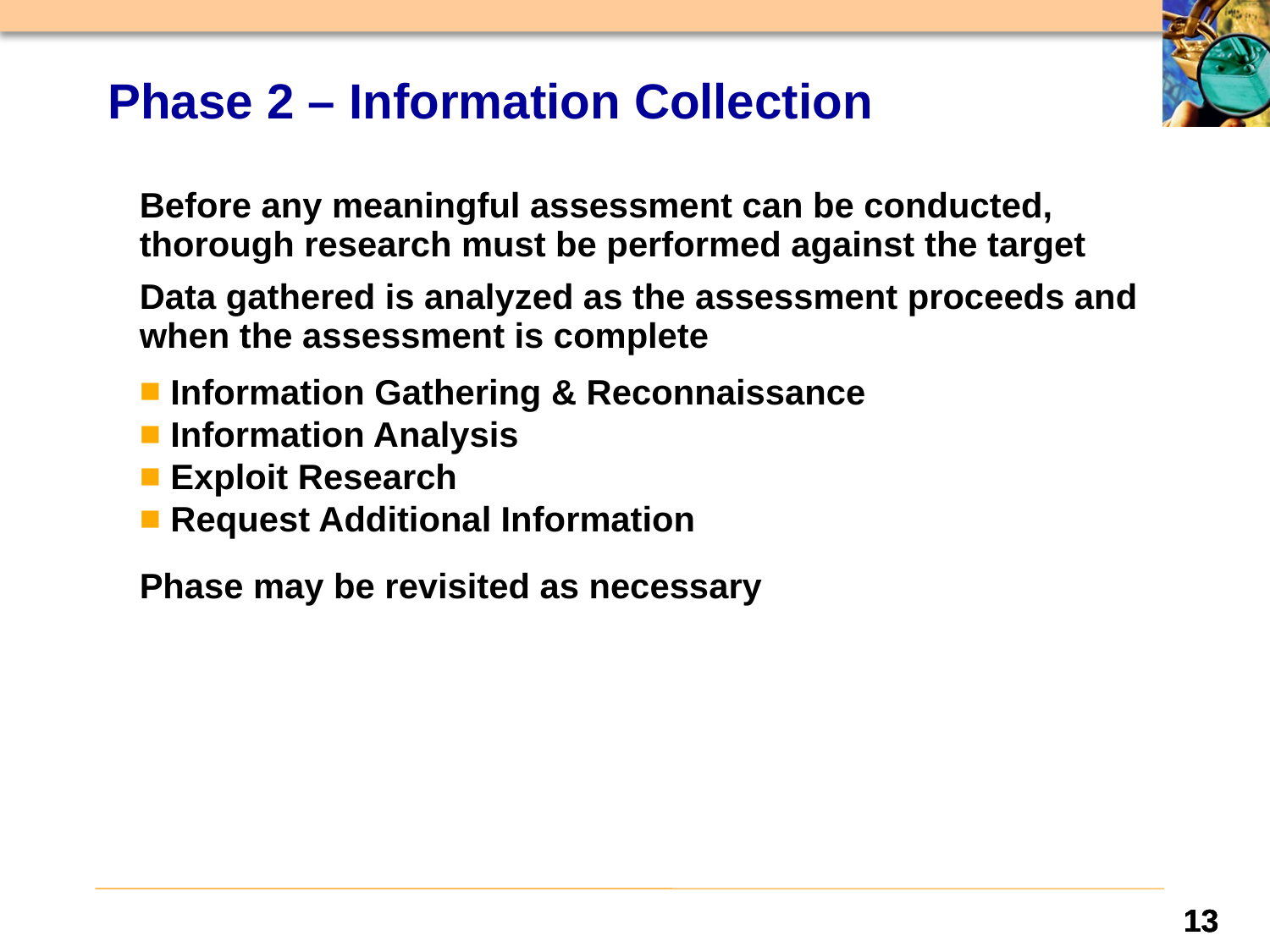

# Phase 2 – Information Collection
Before any meaningful assessment can be conducted, thorough research must be performed against the target
Data gathered is analyzed as the assessment proceeds and when the assessment is complete
 Information Gathering & Reconnaissance
 Information Analysis
 Exploit Research
 Request Additional Information
Phase may be revisited as necessary
13